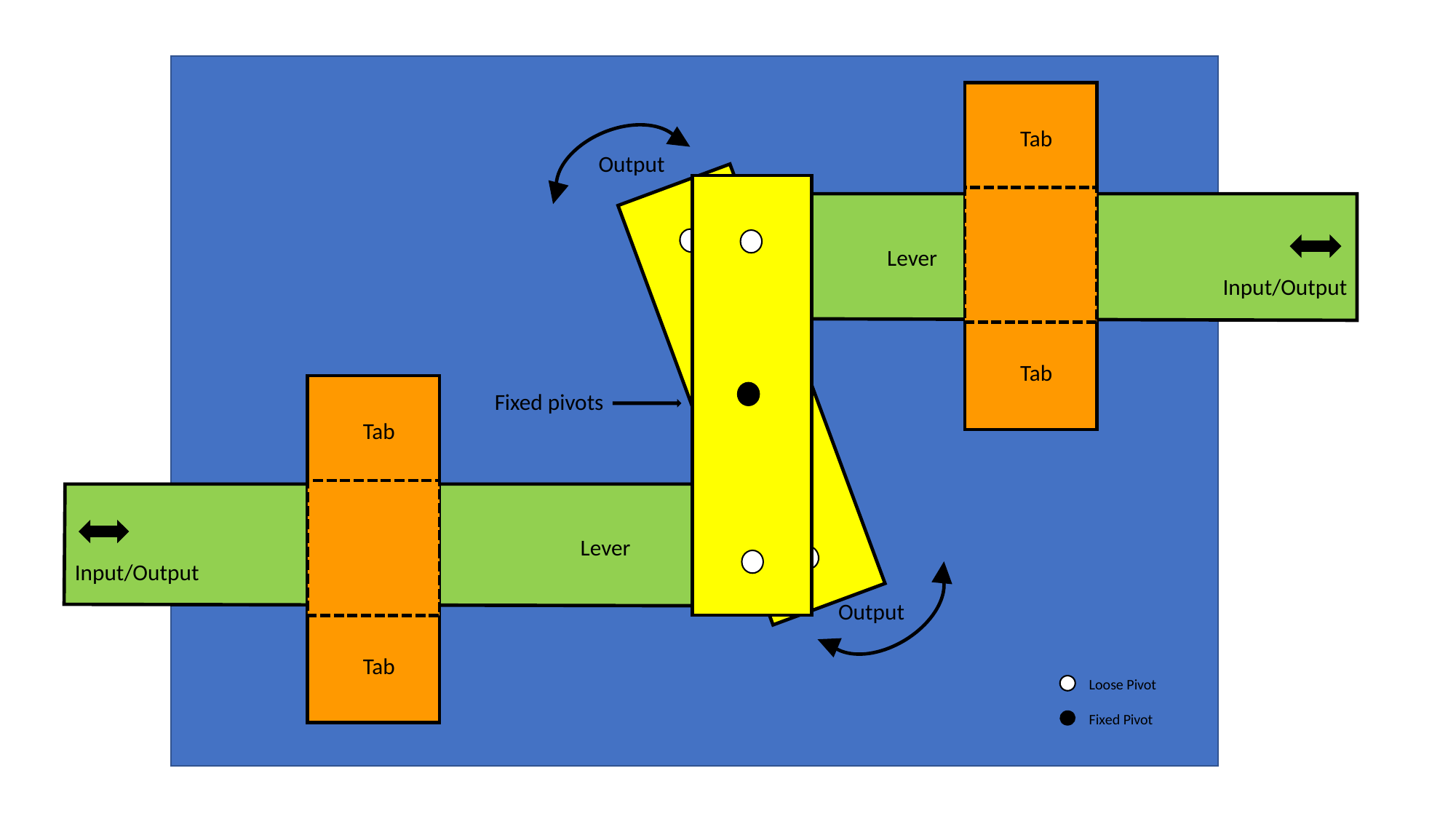

Output

Tab
Tab

Lever
Input/Output
Fixed pivots

Tab
Tab

Lever
Input/Output

Output
Loose Pivot

Fixed Pivot